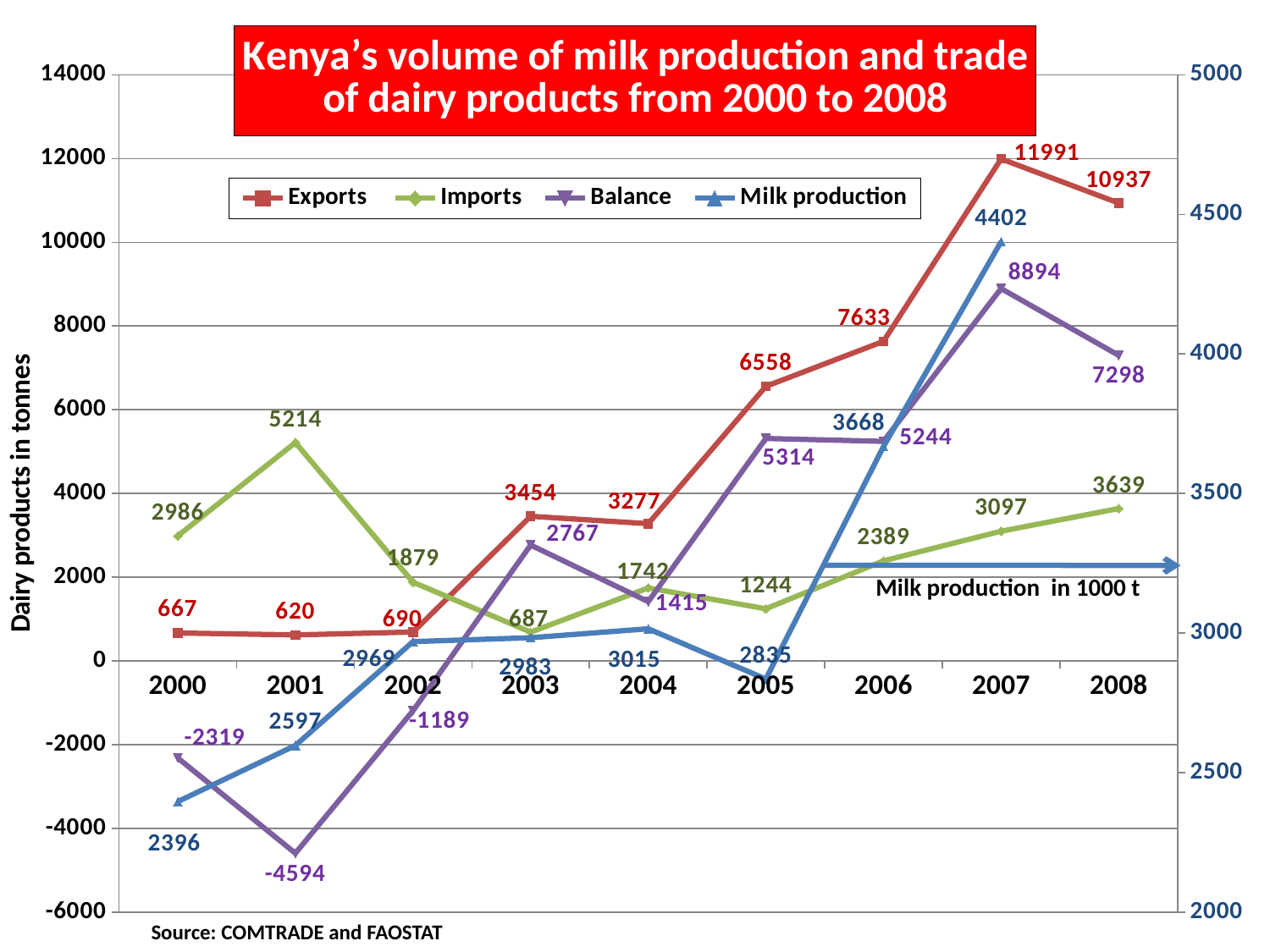

### Chart: Kenya’s volume of milk production and trade
of dairy products from 2000 to 2008

| Category | Exports  | Imports | Balance | Milk production |
|---|---|---|---|---|
| 2000 | 667.0 | 2986.0 | -2319.0 | 2396.0 |
| 2001 | 620.0 | 5214.0 | -4594.0 | 2597.0 |
| 2002 | 690.0 | 1879.0 | -1189.0 | 2969.0 |
| 2003 | 3454.0 | 687.0 | 2767.0 | 2983.0 |
| 2004 | 3277.0 | 1742.0 | 1415.0 | 3015.0 |
| 2005 | 6558.0 | 1244.0 | 5314.0 | 2835.0 |
| 2006 | 7633.0 | 2389.0 | 5244.0 | 3668.0 |
| 2007 | 11991.0 | 3097.0 | 8894.0 | 4402.0 |
| 2008 | 10937.0 | 3639.0 | 7298.0 | None |
Milk production  in 1000 t
Source: COMTRADE and FAOSTAT